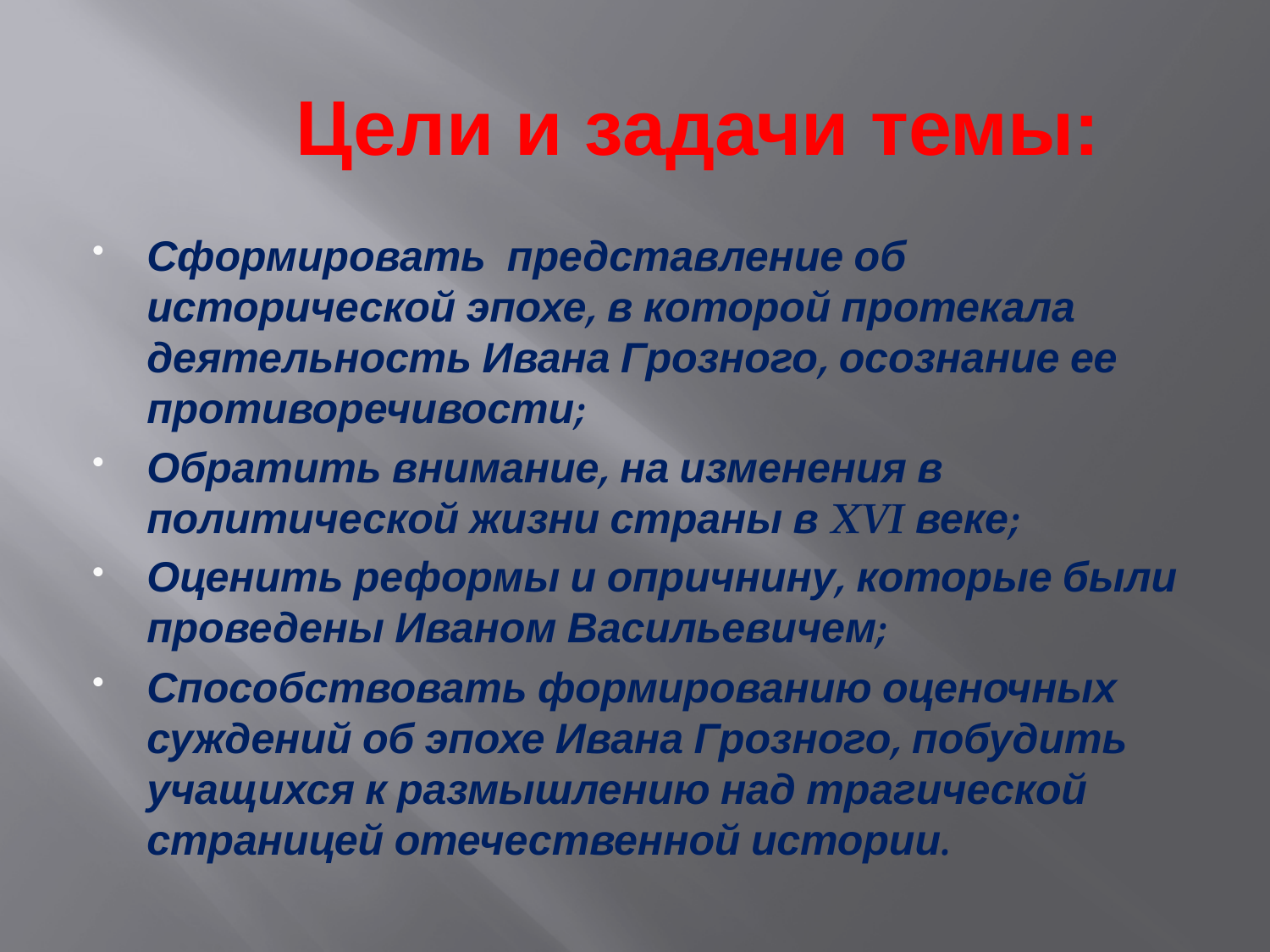

# Цели и задачи темы:
Сформировать  представление об исторической эпохе, в которой протекала деятельность Ивана Грозного, осознание ее противоречивости;
Обратить внимание, на изменения в политической жизни страны в XVI веке;
Оценить реформы и опричнину, которые были проведены Иваном Васильевичем;
Способствовать формированию оценочных суждений об эпохе Ивана Грозного, побудить учащихся к размышлению над трагической страницей отечественной истории.